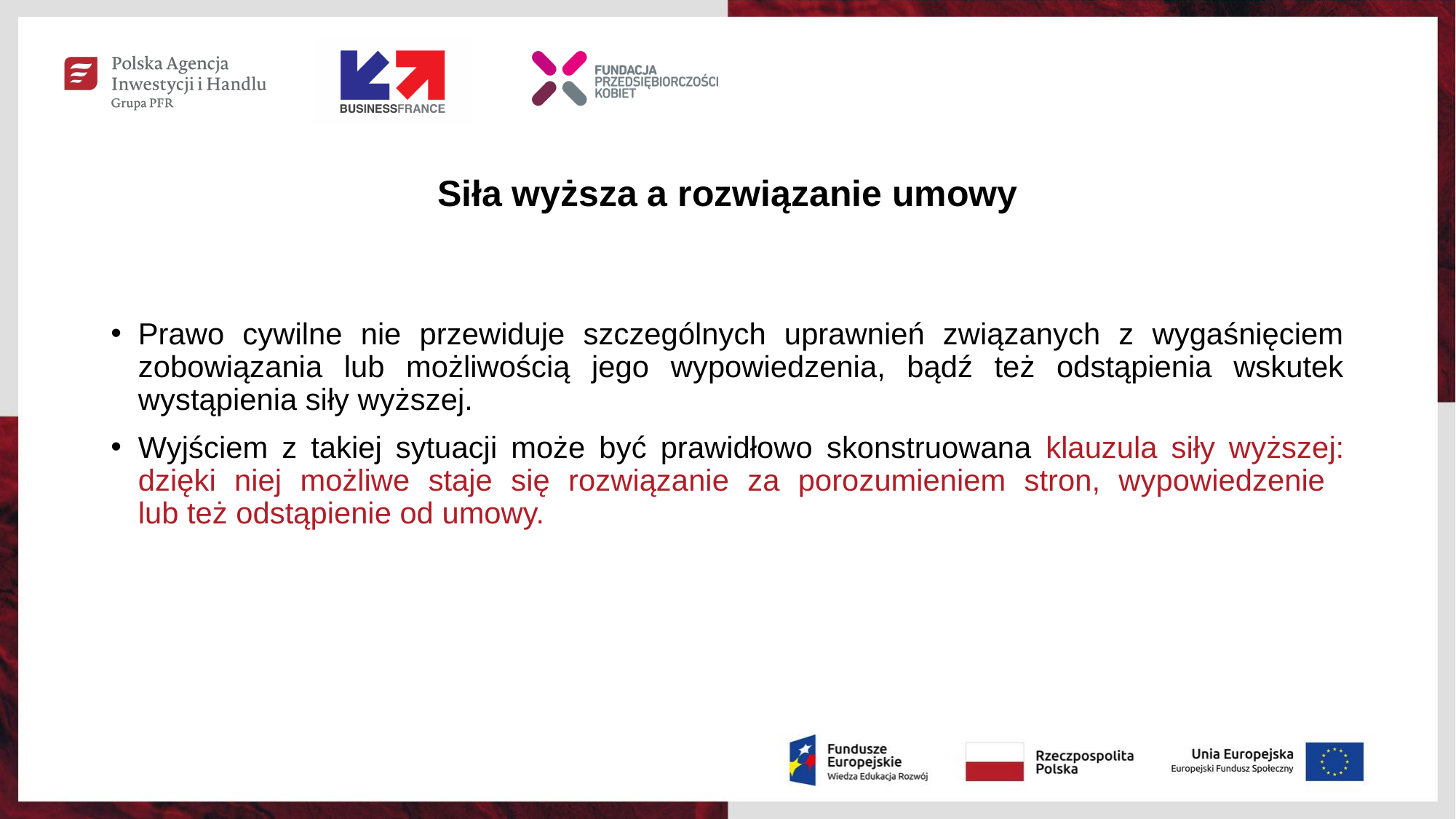

# Siła wyższa a rozwiązanie umowy
Prawo cywilne nie przewiduje szczególnych uprawnień związanych z wygaśnięciem zobowiązania lub możliwością jego wypowiedzenia, bądź też odstąpienia wskutek wystąpienia siły wyższej.
Wyjściem z takiej sytuacji może być prawidłowo skonstruowana klauzula siły wyższej: dzięki niej możliwe staje się rozwiązanie za porozumieniem stron, wypowiedzenie
lub też odstąpienie od umowy.